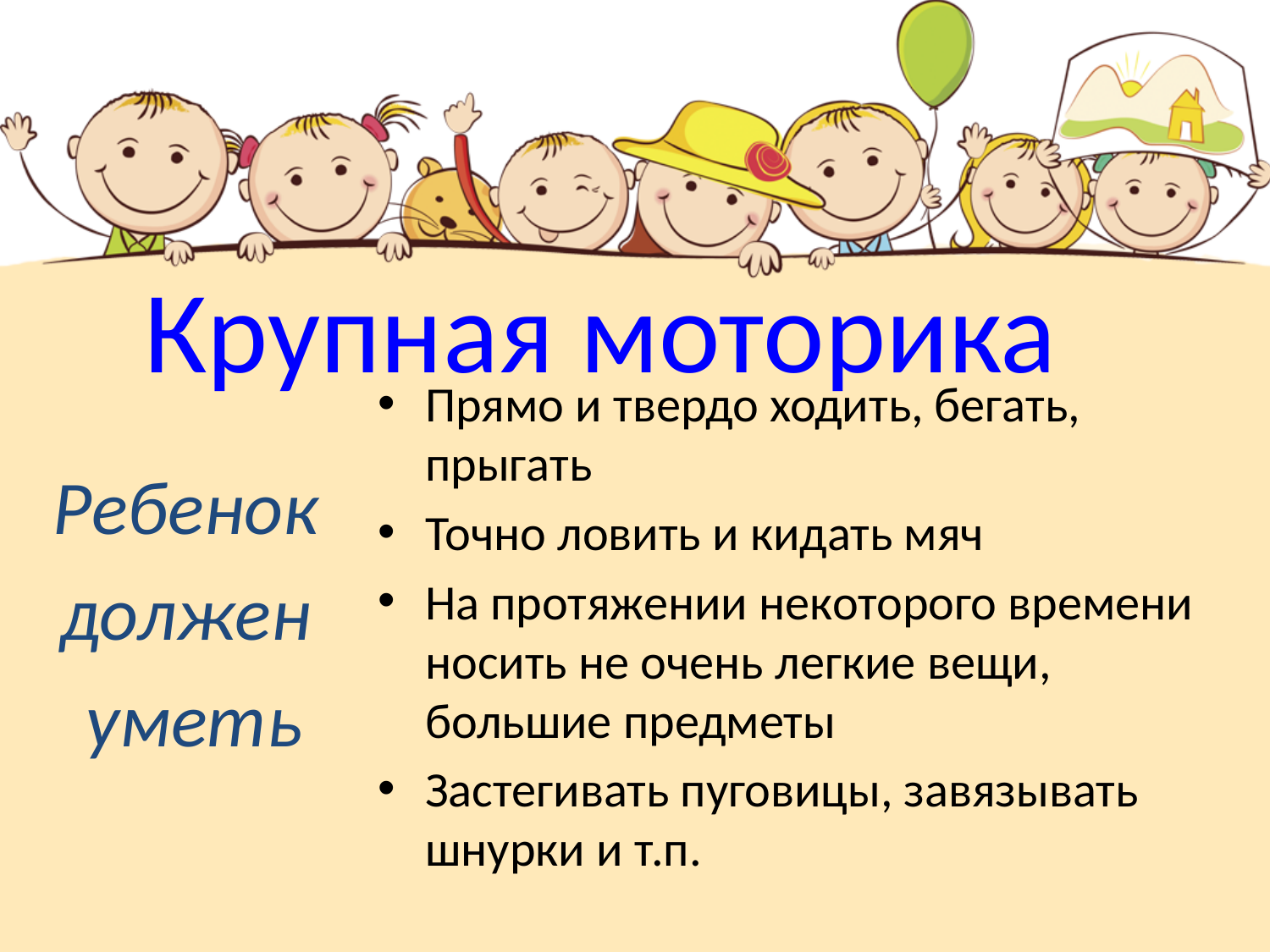

# Крупная моторика

Ребенок
должен
уметь
Прямо и твердо ходить, бегать, прыгать
Точно ловить и кидать мяч
На протяжении некоторого времени носить не очень легкие вещи, большие предметы
Застегивать пуговицы, завязывать шнурки и т.п.